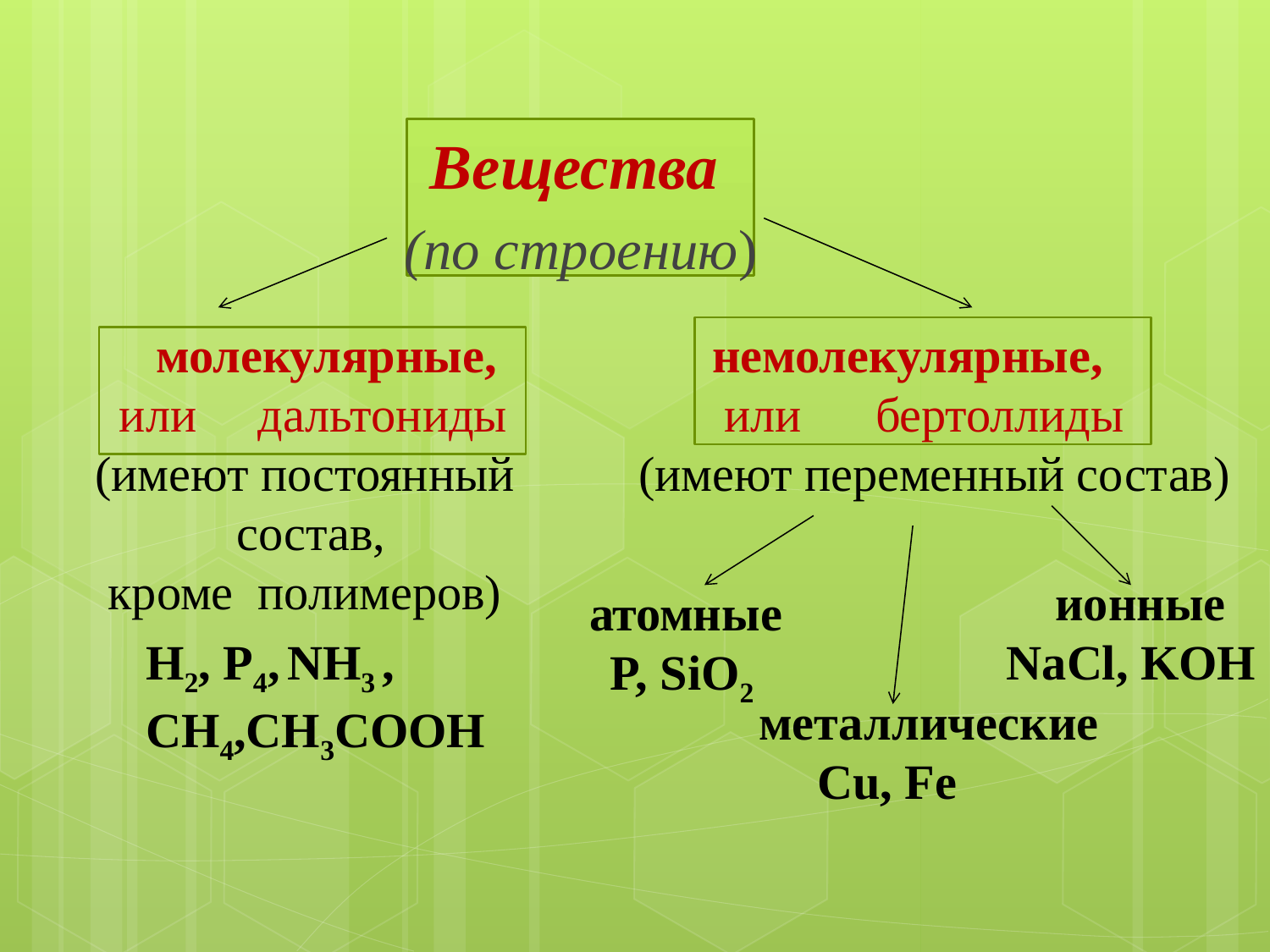

Вещества
 (по строению)

           молекулярные,
        или     дальтониды
      (имеют постоянный
       состав,
      кроме  полимеров)

         немолекулярные,
          или      бертоллиды
   (имеют переменный состав)

ионные
атомные
H2, P4, NH3 ,
CH4,CH3COOH
NaCl, KOH
P, SiO2
металлические
Cu, Fe